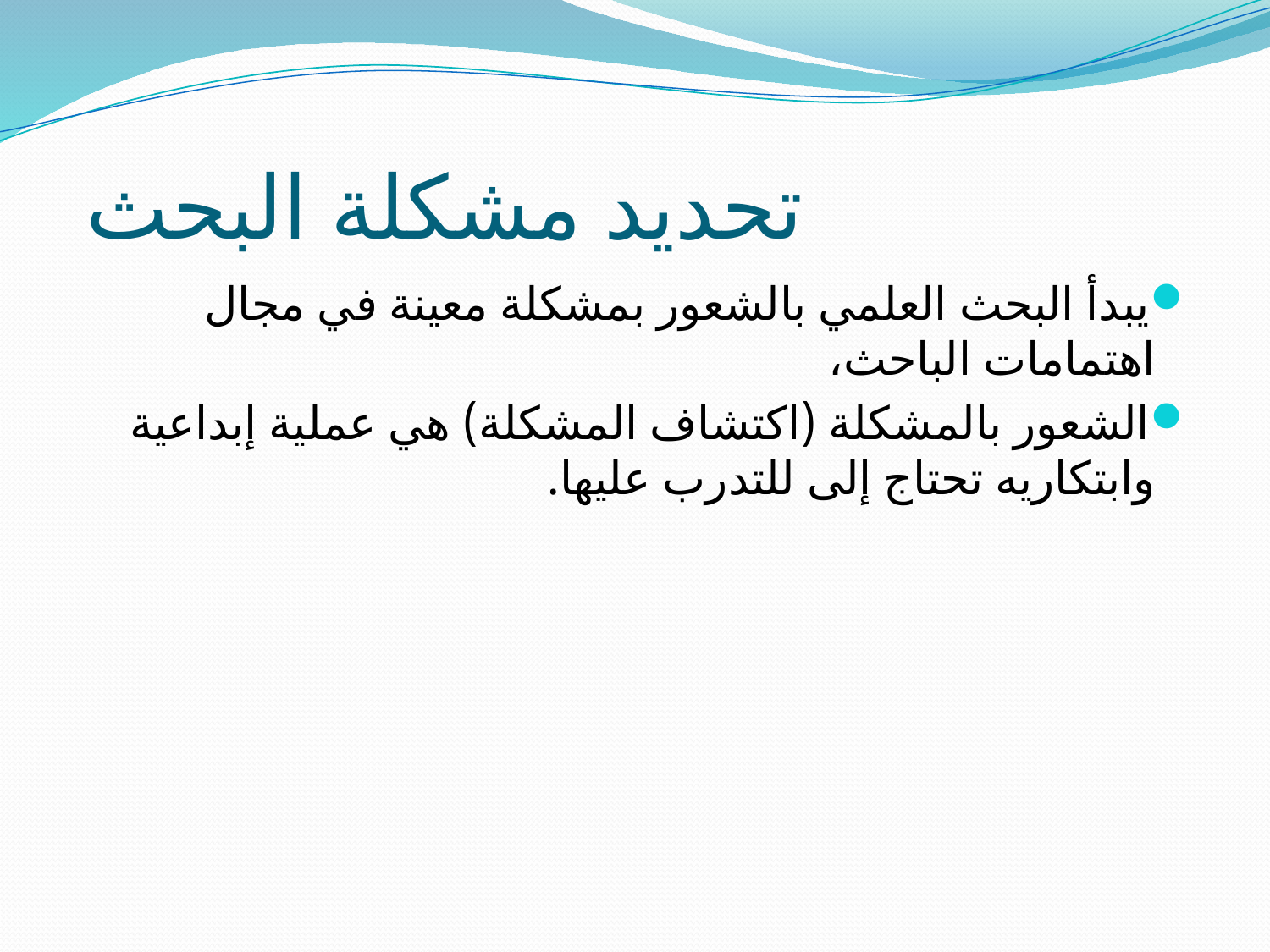

# تحديد مشكلة البحث
يبدأ البحث العلمي بالشعور بمشكلة معينة في مجال اهتمامات الباحث،
الشعور بالمشكلة (اكتشاف المشكلة) هي عملية إبداعية وابتكاريه تحتاج إلى للتدرب عليها.